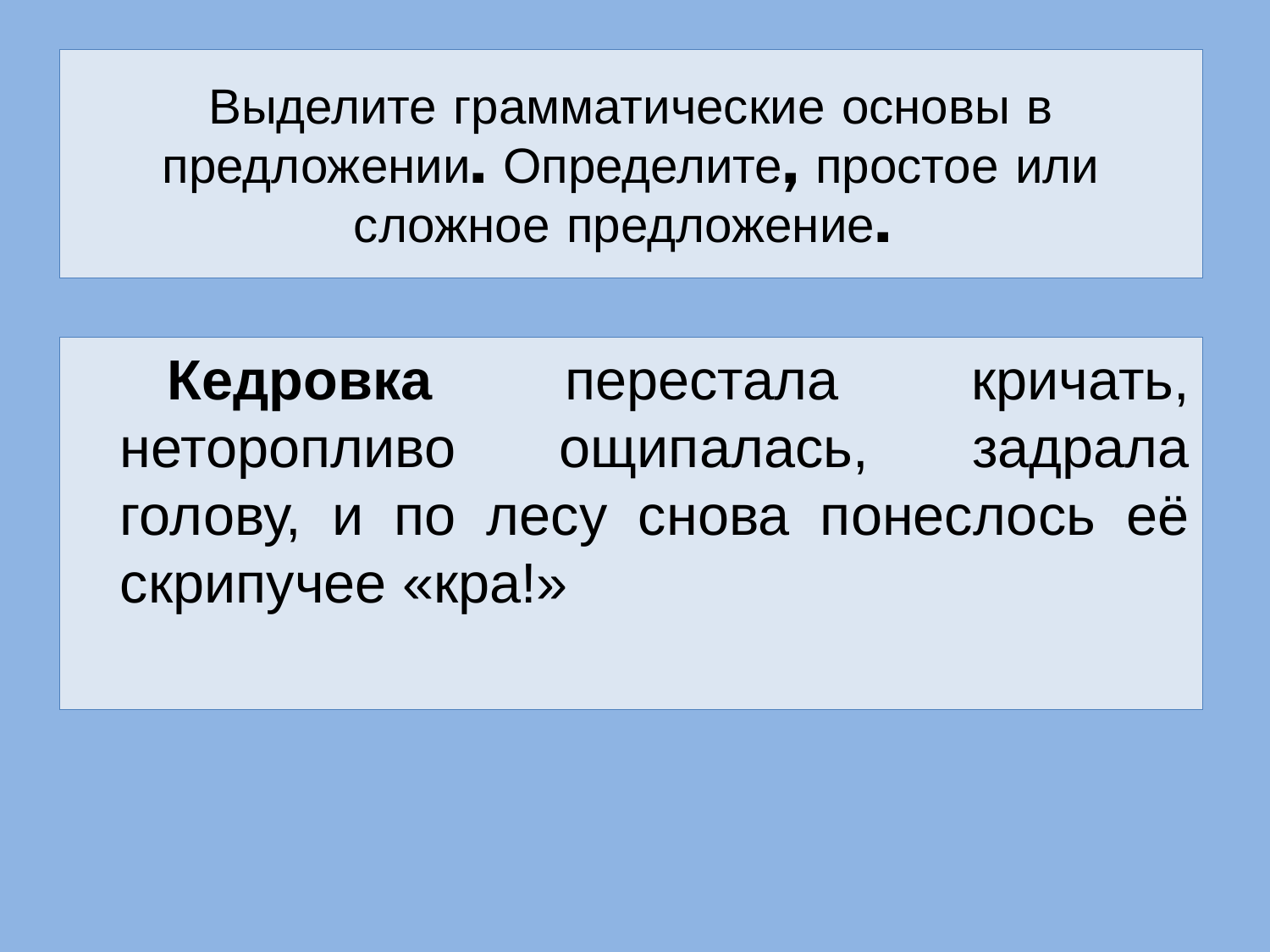

# Выделите грамматические основы в предложении. Определите, простое или сложное предложение.
Кедровка перестала кричать, неторопливо ощипалась, задрала голову, и по лесу снова понеслось её скрипучее «кра!»